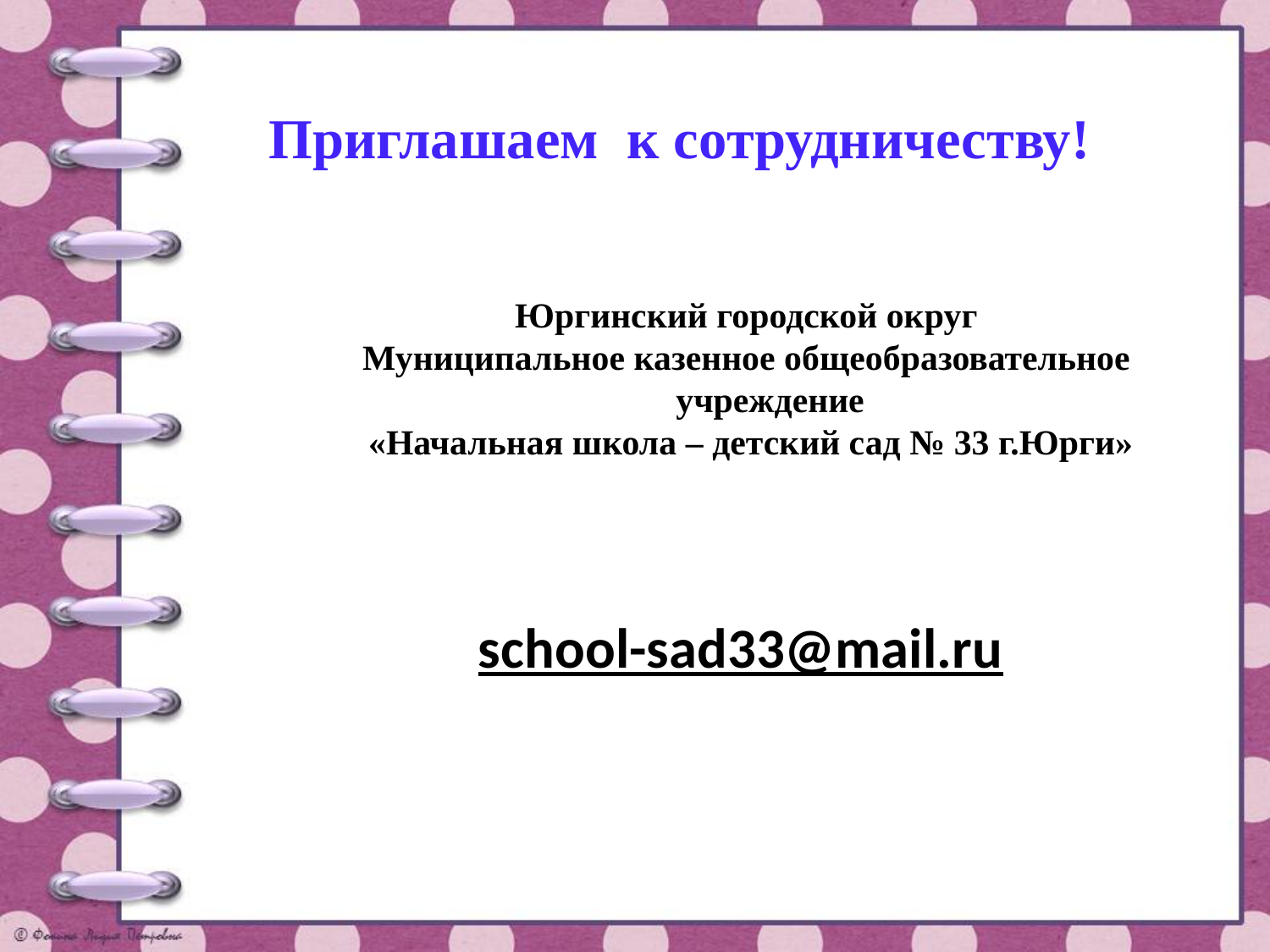

Приглашаем  к сотрудничеству!
Юргинский городской округ
Муниципальное казенное общеобразовательное учреждение
 «Начальная школа – детский сад № 33 г.Юрги»
school-sad33@mail.ru